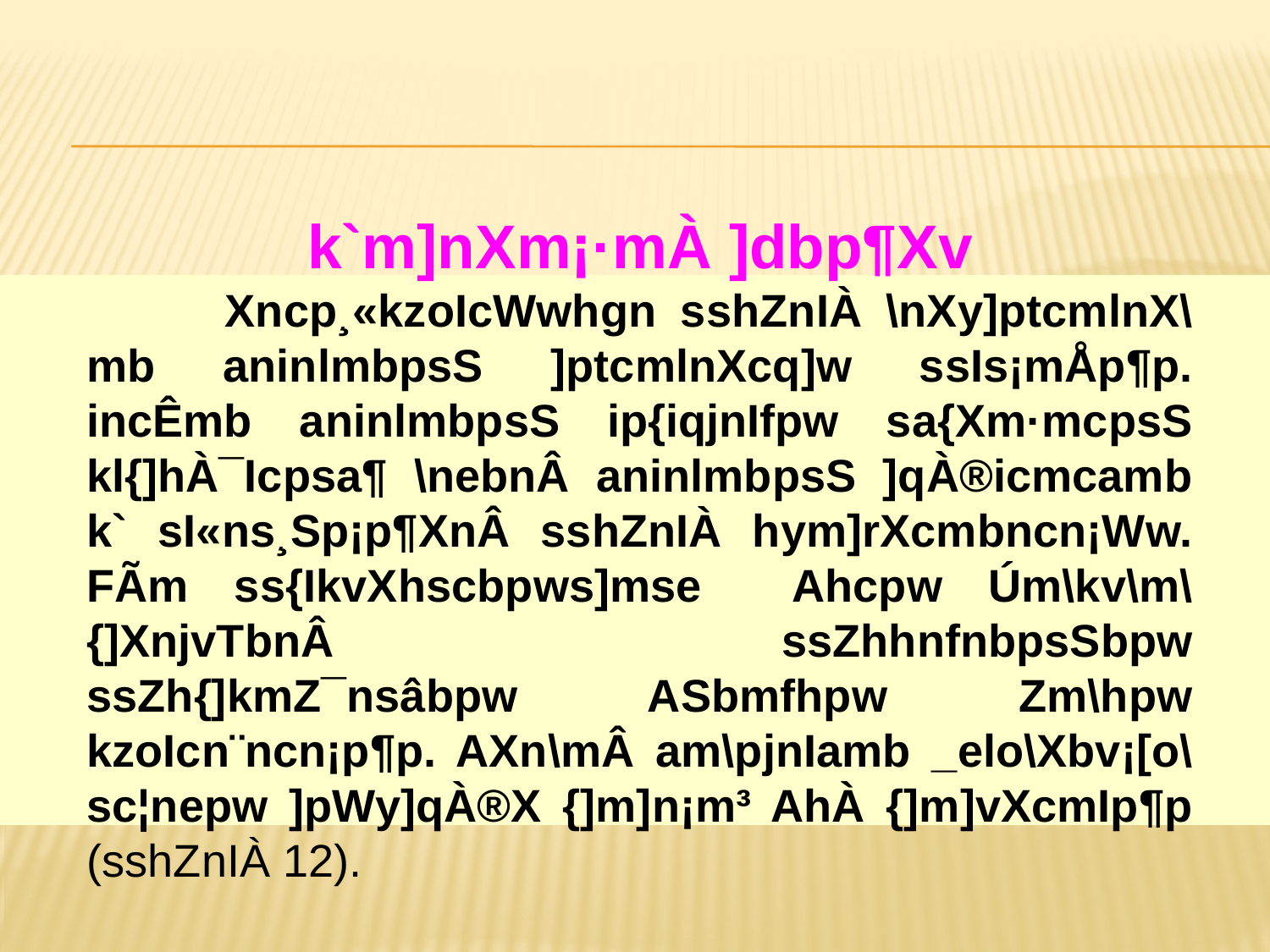

k`m]nXm¡·mÀ ]dbp¶Xv
 	Xncp¸«kzoIcWwhgn sshZnIÀ \nXy]ptcmlnX\mb aninlmbpsS ]ptcmlnXcq]w ssIs¡mÅp¶p. incÊmb aninlmbpsS ip{iqjnIfpw sa{Xm·mcpsS kl{]hÀ¯Icpsa¶ \nebnÂ aninlmbpsS ]qÀ®icmcamb k` sI«ns¸Sp¡p¶XnÂ sshZnIÀ hym]rXcmbncn¡Ww. FÃm ss{IkvXhscbpws]mse  Ahcpw Úm\kv\m\{]XnjvTbnÂ ssZhhnfnbpsSbpw ssZh{]kmZ¯nsâbpw ASbmfhpw Zm\hpw kzoIcn¨ncn¡p¶p. AXn\mÂ am\pjnIamb _elo\Xbv¡[o\sc¦nepw ]pWy]qÀ®X {]m]n¡m³ AhÀ {]m]vXcmIp¶p (sshZnIÀ 12).